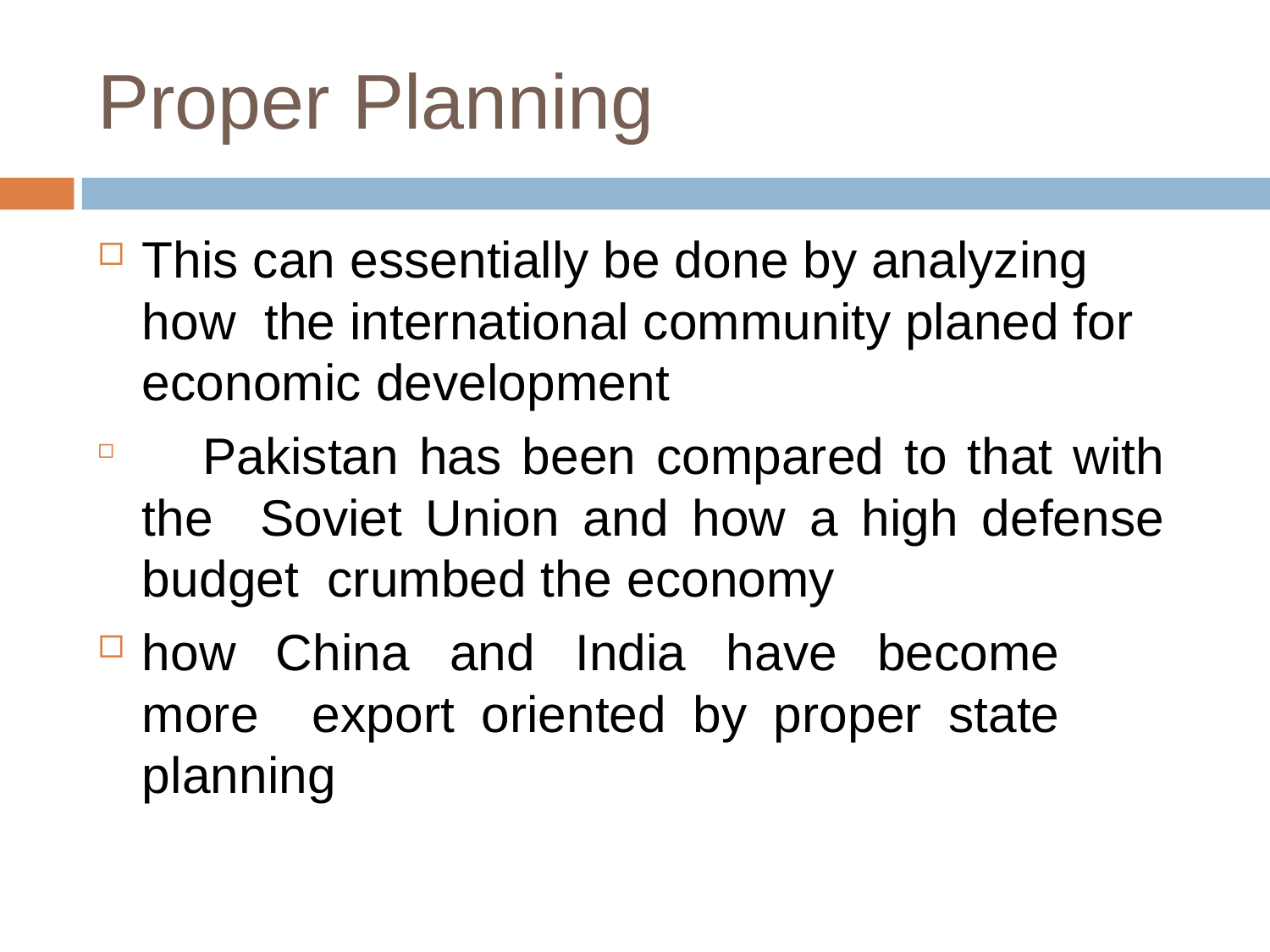

# Proper Planning
This can essentially be done by analyzing how  the international community planed for  economic development
	Pakistan has been compared to that with the  Soviet Union and how a high defense budget  crumbed the economy
how China and India have become more  export oriented by proper state planning